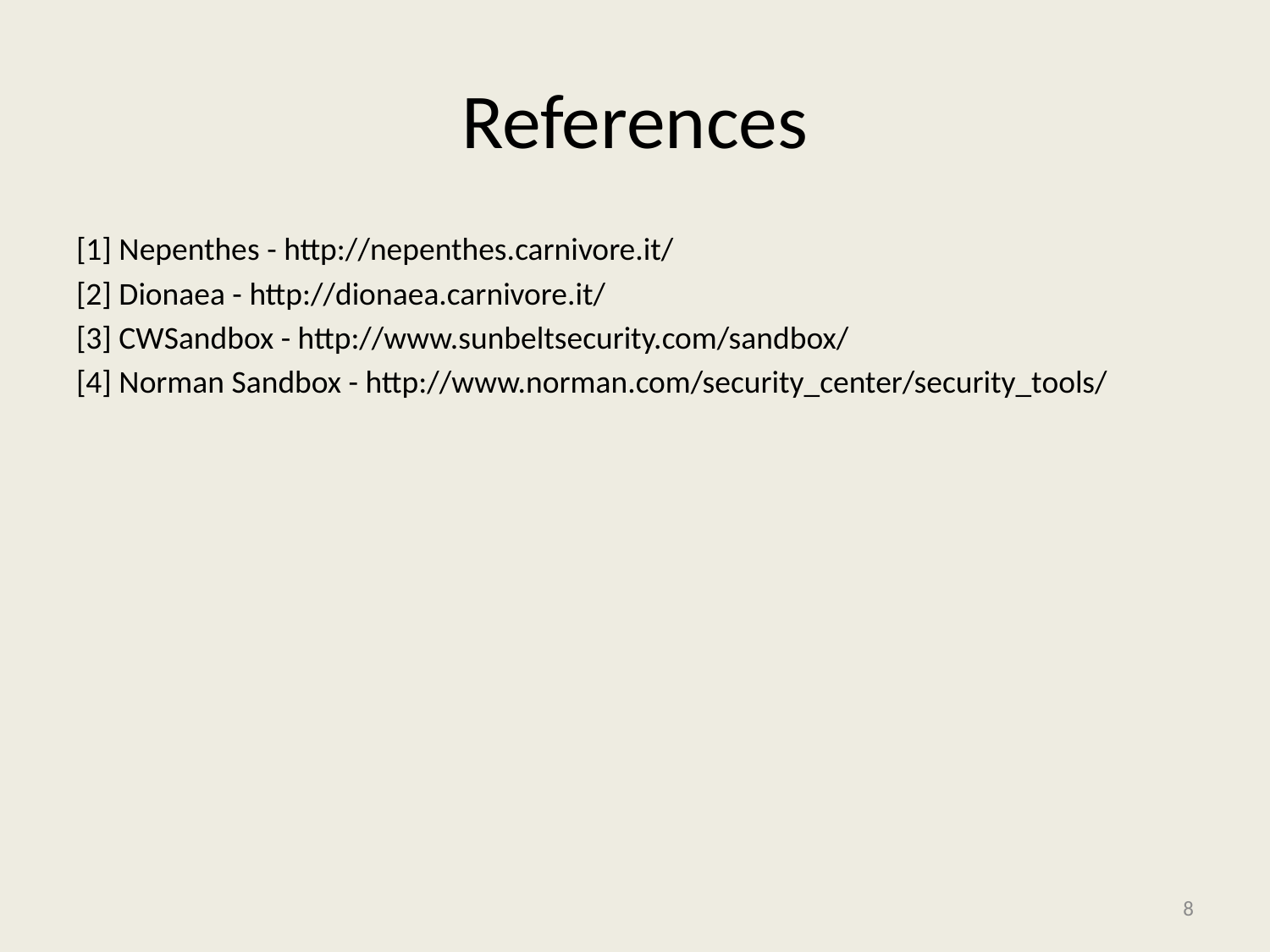

# References
[1] Nepenthes - http://nepenthes.carnivore.it/
[2] Dionaea - http://dionaea.carnivore.it/
[3] CWSandbox - http://www.sunbeltsecurity.com/sandbox/
[4] Norman Sandbox - http://www.norman.com/security_center/security_tools/

8